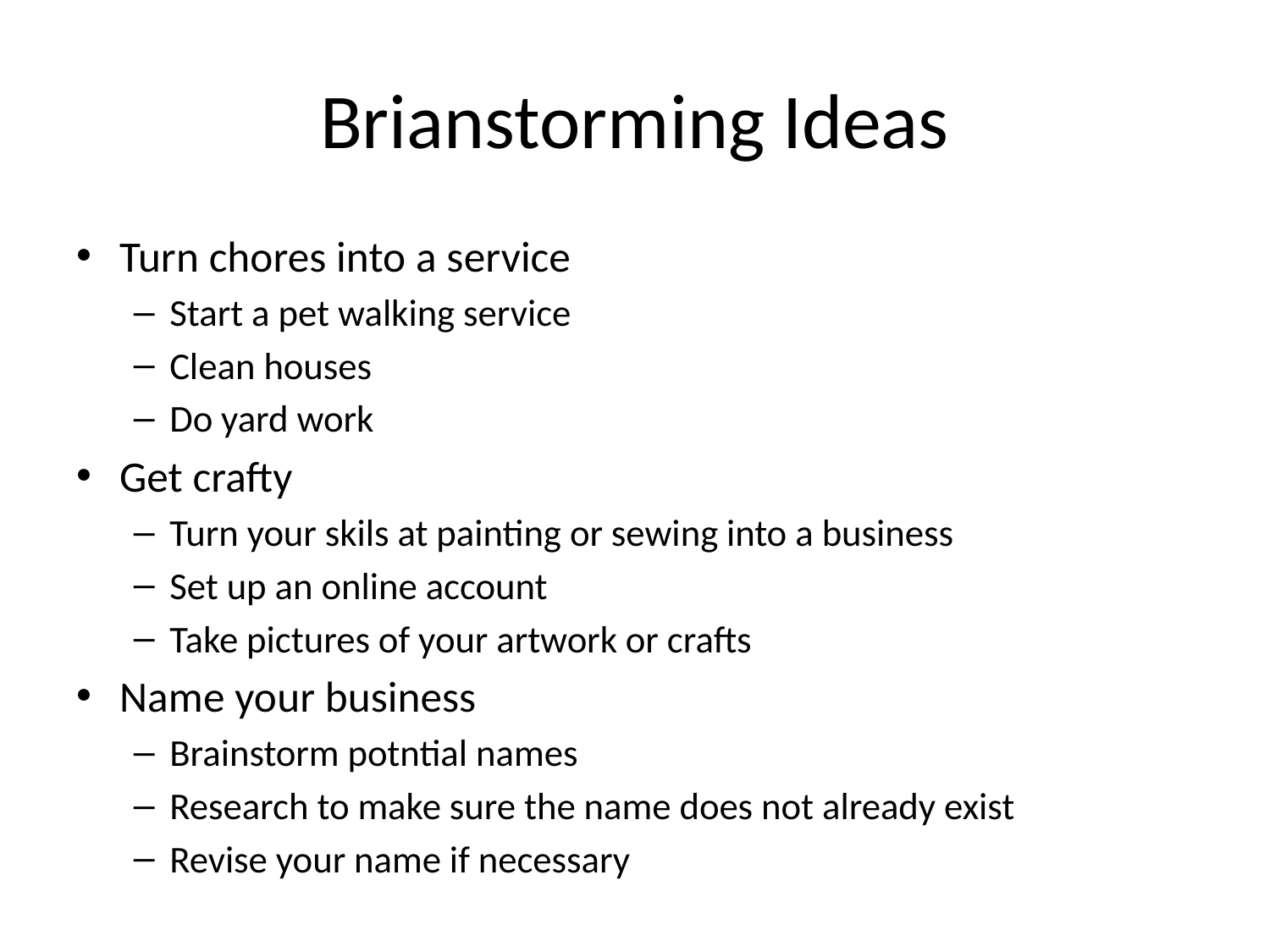

# Brianstorming Ideas
Turn chores into a service
Start a pet walking service
Clean houses
Do yard work
Get crafty
Turn your skils at painting or sewing into a business
Set up an online account
Take pictures of your artwork or crafts
Name your business
Brainstorm potntial names
Research to make sure the name does not already exist
Revise your name if necessary